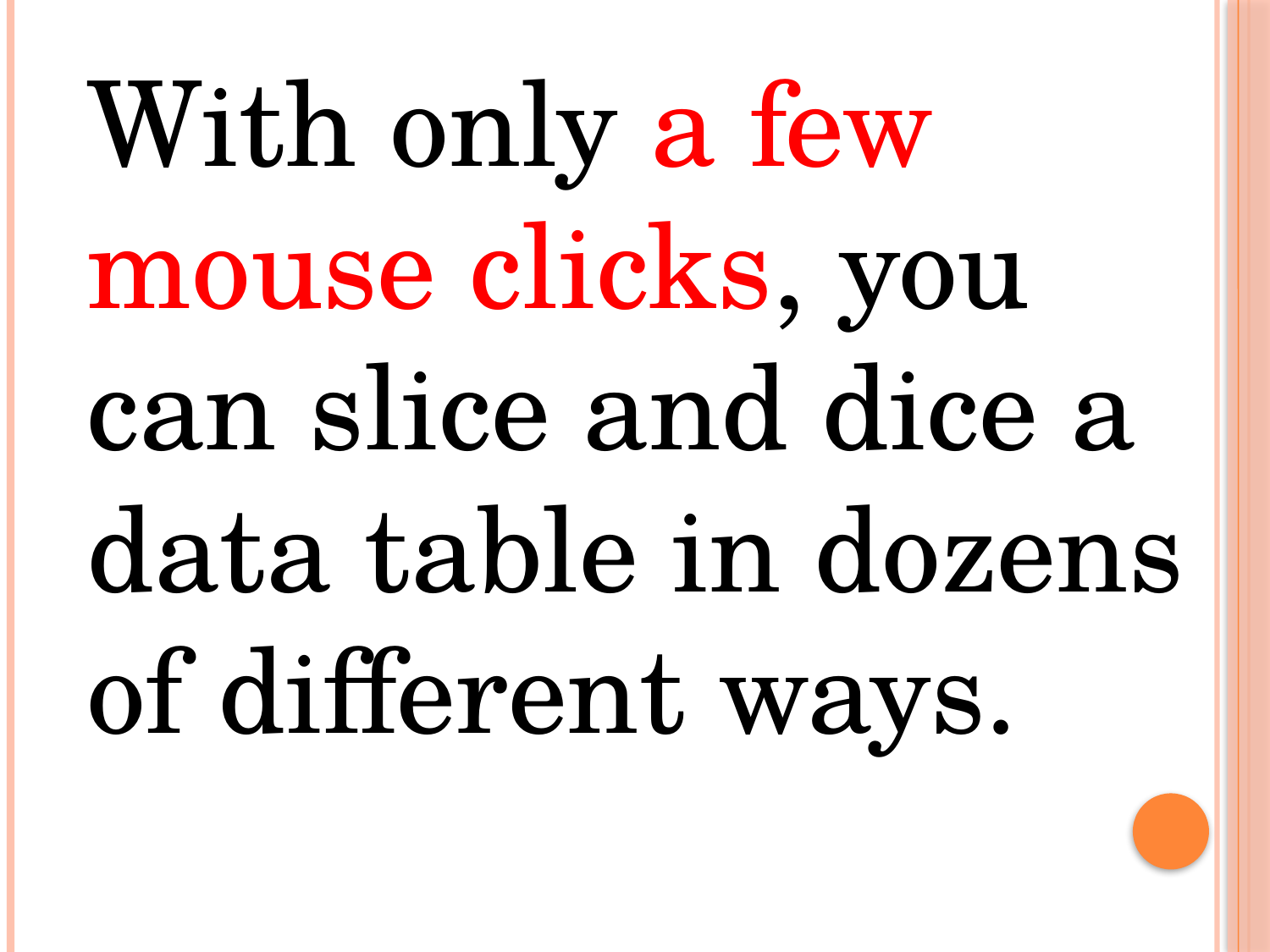

With only a few mouse clicks, you can slice and dice a data table in dozens of different ways.